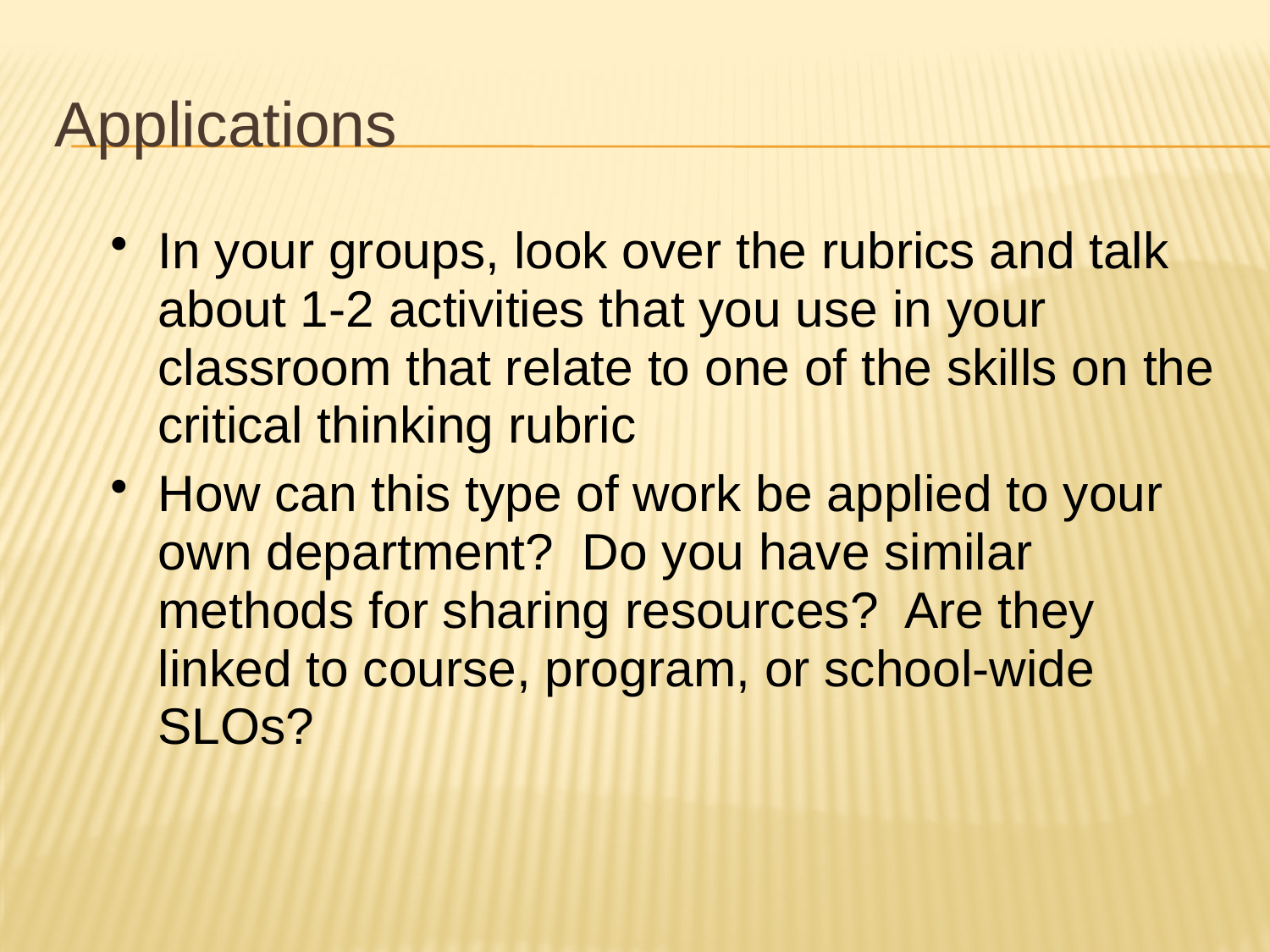

# Applications
In your groups, look over the rubrics and talk about 1-2 activities that you use in your classroom that relate to one of the skills on the critical thinking rubric
How can this type of work be applied to your own department?  Do you have similar methods for sharing resources?  Are they linked to course, program, or school-wide SLOs?